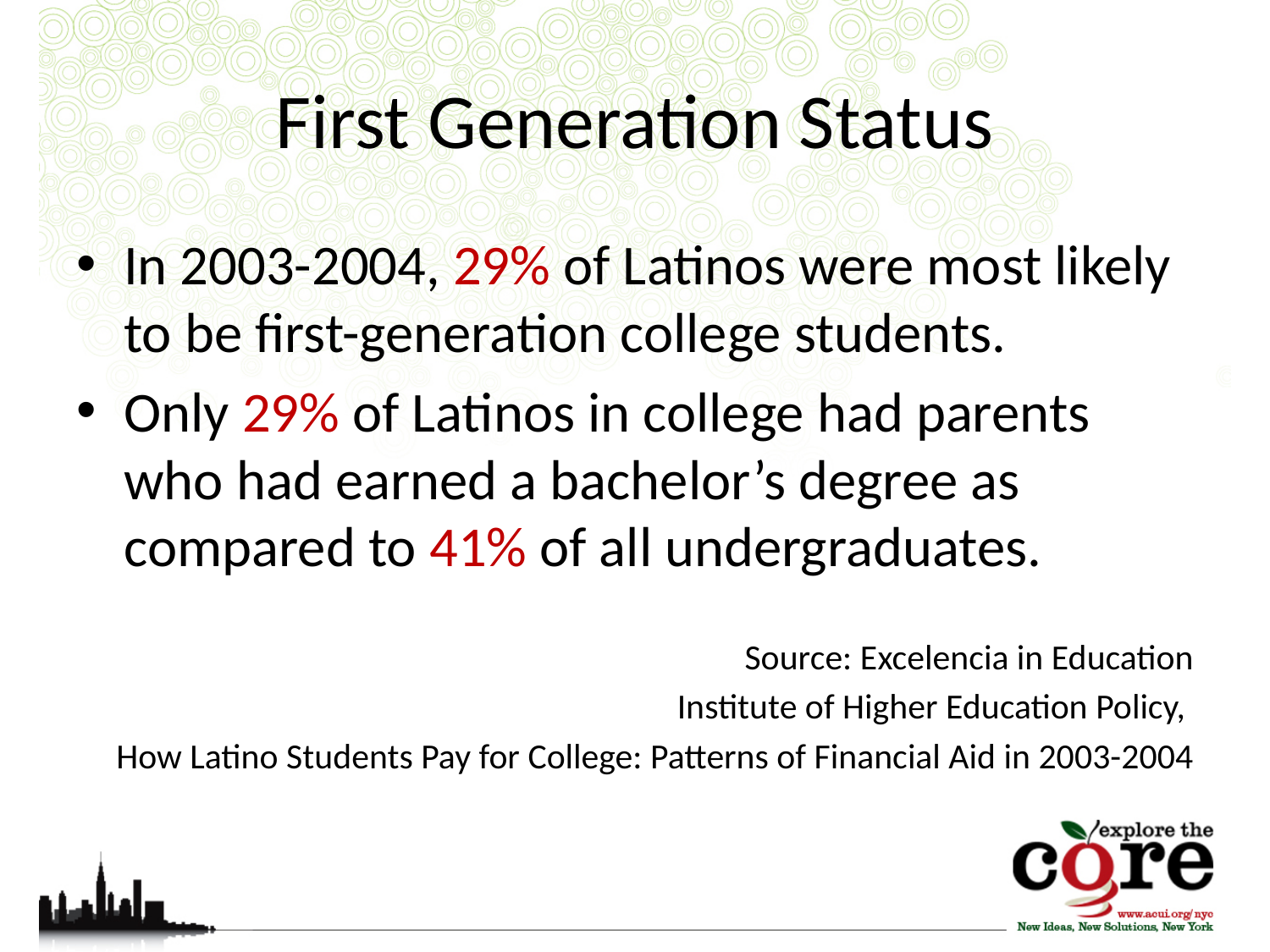

# First Generation Status
In 2003-2004, 29% of Latinos were most likely to be first-generation college students.
Only 29% of Latinos in college had parents who had earned a bachelor’s degree as compared to 41% of all undergraduates.

Source: Excelencia in Education
Institute of Higher Education Policy,
How Latino Students Pay for College: Patterns of Financial Aid in 2003-2004